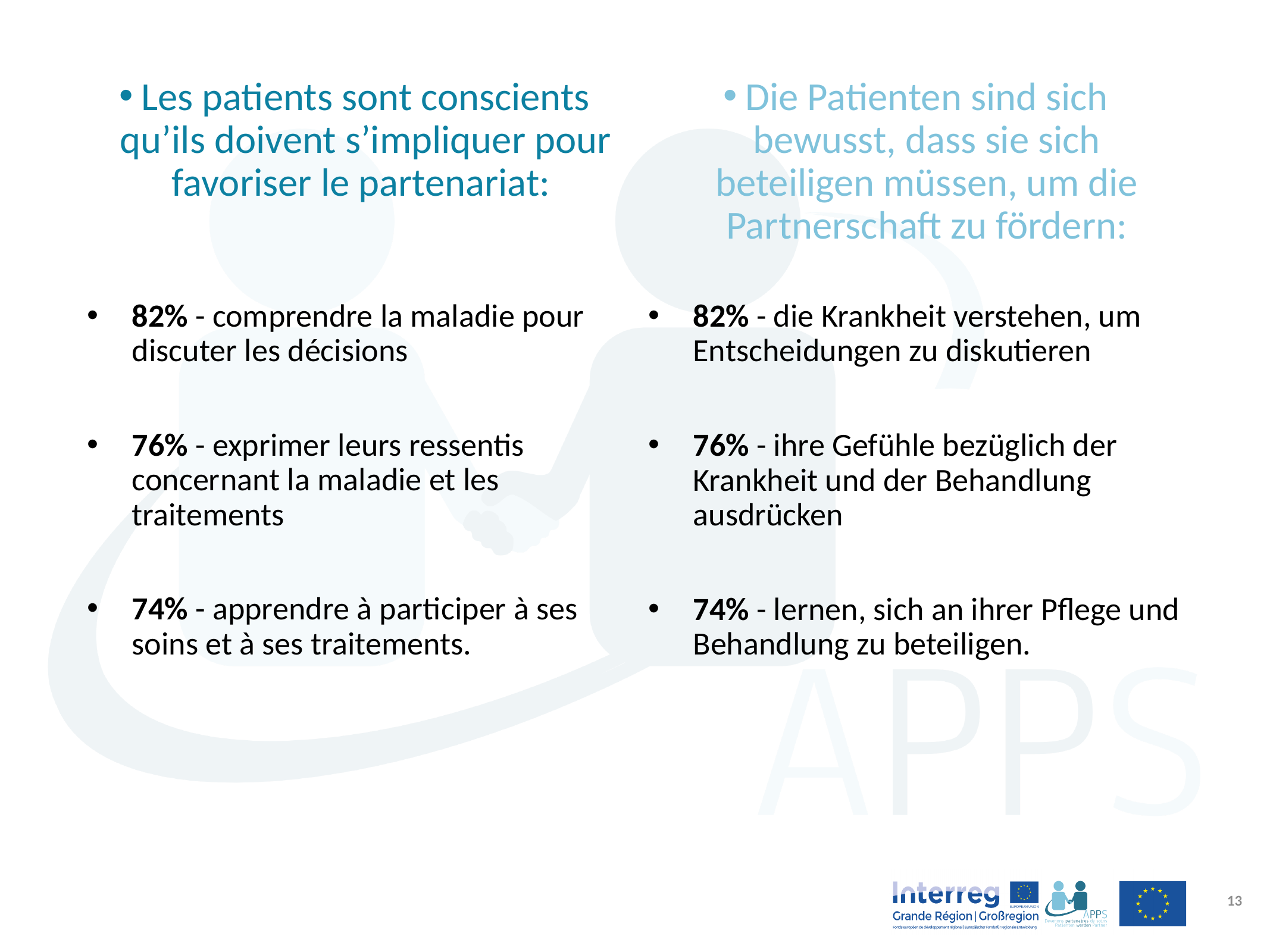

# Les patients sont conscients qu’ils doivent s’impliquer pour favoriser le partenariat:
Die Patienten sind sich bewusst, dass sie sich beteiligen müssen, um die Partnerschaft zu fördern:
82% - comprendre la maladie pour discuter les décisions

76% - exprimer leurs ressentis concernant la maladie et les traitements

74% - apprendre à participer à ses soins et à ses traitements.
82% - die Krankheit verstehen, um Entscheidungen zu diskutieren

76% - ihre Gefühle bezüglich der Krankheit und der Behandlung ausdrücken

74% - lernen, sich an ihrer Pflege und Behandlung zu beteiligen.
13